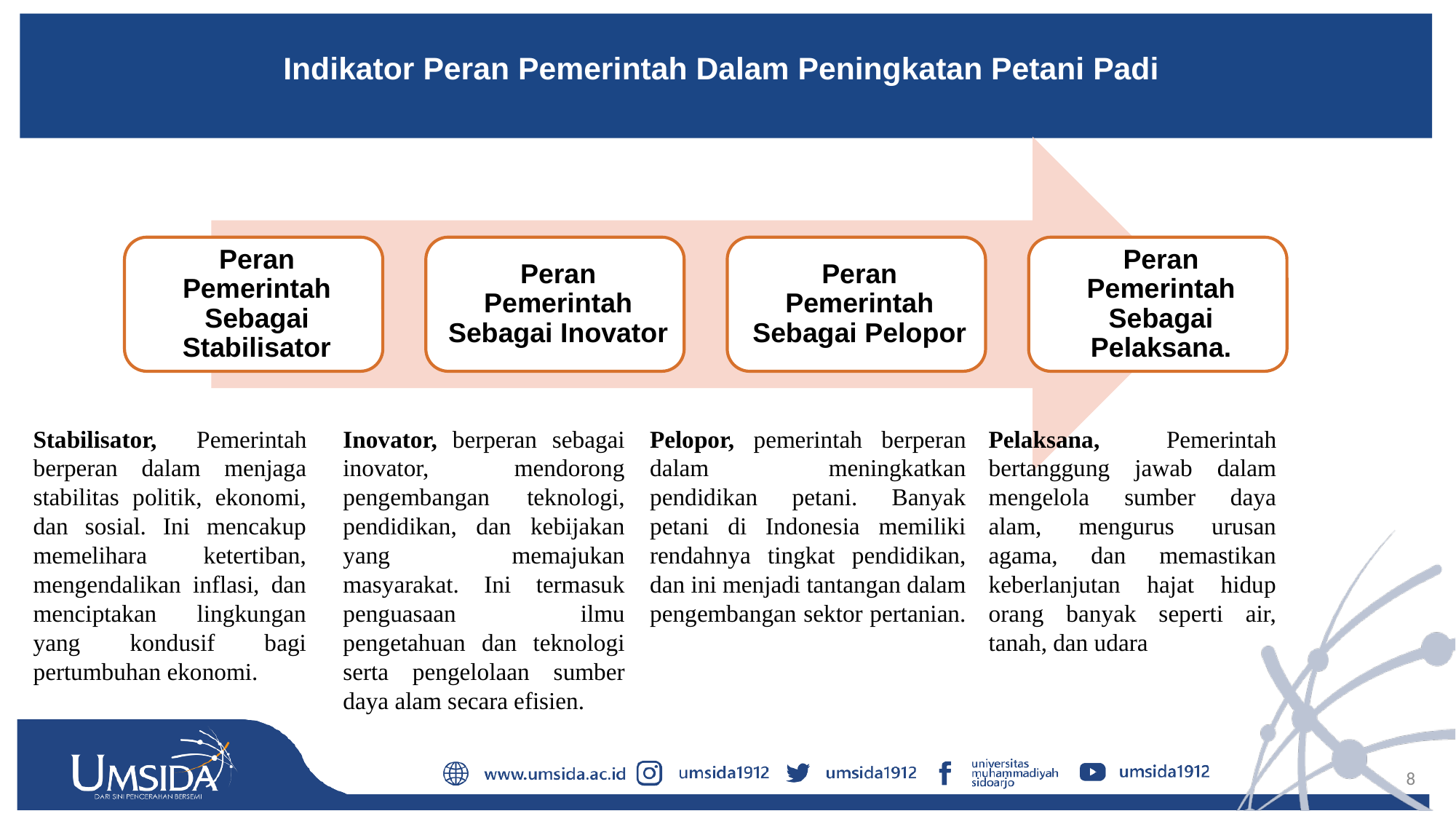

# Indikator Peran Pemerintah Dalam Peningkatan Petani Padi
Peran Pemerintah Sebagai Stabilisator
Peran Pemerintah Sebagai Inovator
Peran Pemerintah Sebagai Pelopor
Peran Pemerintah Sebagai Pelaksana.
Stabilisator, Pemerintah berperan dalam menjaga stabilitas politik, ekonomi, dan sosial. Ini mencakup memelihara ketertiban, mengendalikan inflasi, dan menciptakan lingkungan yang kondusif bagi pertumbuhan ekonomi.
Inovator, berperan sebagai inovator, mendorong pengembangan teknologi, pendidikan, dan kebijakan yang memajukan masyarakat. Ini termasuk penguasaan ilmu pengetahuan dan teknologi serta pengelolaan sumber daya alam secara efisien.
Pelopor, pemerintah berperan dalam meningkatkan pendidikan petani. Banyak petani di Indonesia memiliki rendahnya tingkat pendidikan, dan ini menjadi tantangan dalam pengembangan sektor pertanian.
Pelaksana, Pemerintah bertanggung jawab dalam mengelola sumber daya alam, mengurus urusan agama, dan memastikan keberlanjutan hajat hidup orang banyak seperti air, tanah, dan udara